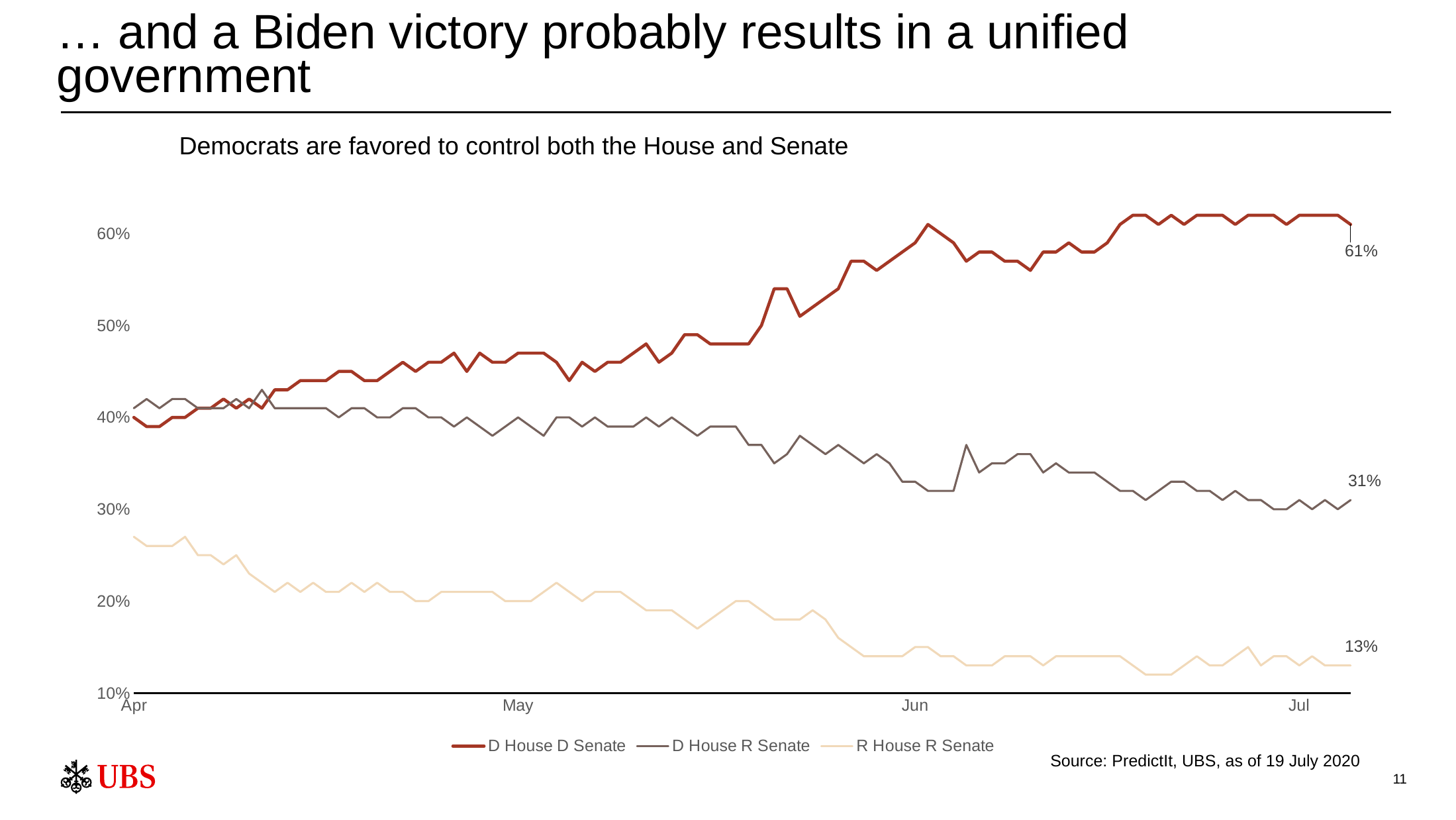

# … and a Biden victory probably results in a unified government
Democrats are favored to control both the House and Senate

### Chart

| Category | D House D Senate | D House R Senate | R House R Senate |
|---|---|---|---|
| 43928 | 0.39 | 0.4 | 0.25 |
| 43929 | 0.38 | 0.41 | 0.26 |
| 43930 | 0.38 | 0.41 | 0.28 |
| 43931 | 0.38 | 0.42 | 0.28 |
| 43932 | 0.38 | 0.42 | 0.26 |
| 43933 | 0.38 | 0.41 | 0.26 |
| 43934 | 0.39 | 0.43 | 0.26 |
| 43935 | 0.39 | 0.41 | 0.25 |
| 43936 | 0.4 | 0.41 | 0.27 |
| 43937 | 0.39 | 0.42 | 0.26 |
| 43938 | 0.39 | 0.41 | 0.26 |
| 43939 | 0.4 | 0.42 | 0.26 |
| 43940 | 0.4 | 0.42 | 0.27 |
| 43941 | 0.41 | 0.41 | 0.25 |
| 43942 | 0.41 | 0.41 | 0.25 |
| 43943 | 0.42 | 0.41 | 0.24 |
| 43944 | 0.41 | 0.42 | 0.25 |
| 43945 | 0.42 | 0.41 | 0.23 |
| 43946 | 0.41 | 0.43 | 0.22 |
| 43947 | 0.43 | 0.41 | 0.21 |
| 43948 | 0.43 | 0.41 | 0.22 |
| 43949 | 0.44 | 0.41 | 0.21 |
| 43950 | 0.44 | 0.41 | 0.22 |
| 43951 | 0.44 | 0.41 | 0.21 |
| 43952 | 0.45 | 0.4 | 0.21 |
| 43953 | 0.45 | 0.41 | 0.22 |
| 43954 | 0.44 | 0.41 | 0.21 |
| 43955 | 0.44 | 0.4 | 0.22 |
| 43956 | 0.45 | 0.4 | 0.21 |
| 43957 | 0.46 | 0.41 | 0.21 |
| 43958 | 0.45 | 0.41 | 0.2 |
| 43959 | 0.46 | 0.4 | 0.2 |
| 43960 | 0.46 | 0.4 | 0.21 |
| 43961 | 0.47 | 0.39 | 0.21 |
| 43962 | 0.45 | 0.4 | 0.21 |
| 43963 | 0.47 | 0.39 | 0.21 |
| 43964 | 0.46 | 0.38 | 0.21 |
| 43965 | 0.46 | 0.39 | 0.2 |
| 43966 | 0.47 | 0.4 | 0.2 |
| 43967 | 0.47 | 0.39 | 0.2 |
| 43968 | 0.47 | 0.38 | 0.21 |
| 43969 | 0.46 | 0.4 | 0.22 |
| 43970 | 0.44 | 0.4 | 0.21 |
| 43971 | 0.46 | 0.39 | 0.2 |
| 43972 | 0.45 | 0.4 | 0.21 |
| 43973 | 0.46 | 0.39 | 0.21 |
| 43974 | 0.46 | 0.39 | 0.21 |
| 43975 | 0.47 | 0.39 | 0.2 |
| 43976 | 0.48 | 0.4 | 0.19 |
| 43977 | 0.46 | 0.39 | 0.19 |
| 43978 | 0.47 | 0.4 | 0.19 |
| 43979 | 0.49 | 0.39 | 0.18 |
| 43980 | 0.49 | 0.38 | 0.17 |
| 43981 | 0.48 | 0.39 | 0.18 |
| 43982 | 0.48 | 0.39 | 0.19 |
| 43983 | 0.48 | 0.39 | 0.2 |
| 43984 | 0.48 | 0.37 | 0.2 |
| 43985 | 0.5 | 0.37 | 0.19 |
| 43986 | 0.54 | 0.35 | 0.18 |
| 43987 | 0.54 | 0.36 | 0.18 |
| 43988 | 0.51 | 0.38 | 0.18 |
| 43989 | 0.52 | 0.37 | 0.19 |
| 43990 | 0.53 | 0.36 | 0.18 |
| 43991 | 0.54 | 0.37 | 0.16 |
| 43992 | 0.57 | 0.36 | 0.15 |
| 43993 | 0.57 | 0.35 | 0.14 |
| 43994 | 0.56 | 0.36 | 0.14 |
| 43995 | 0.57 | 0.35 | 0.14 |
| 43996 | 0.58 | 0.33 | 0.14 |
| 43997 | 0.59 | 0.33 | 0.15 |
| 43998 | 0.61 | 0.32 | 0.15 |
| 43999 | 0.6 | 0.32 | 0.14 |
| 44000 | 0.59 | 0.32 | 0.14 |
| 44001 | 0.57 | 0.37 | 0.13 |
| 44002 | 0.58 | 0.34 | 0.13 |
| 44003 | 0.58 | 0.35 | 0.13 |
| 44004 | 0.57 | 0.35 | 0.14 |
| 44005 | 0.57 | 0.36 | 0.14 |
| 44006 | 0.56 | 0.36 | 0.14 |
| 44007 | 0.58 | 0.34 | 0.13 |
| 44008 | 0.58 | 0.35 | 0.14 |
| 44009 | 0.59 | 0.34 | 0.14 |
| 44010 | 0.58 | 0.34 | 0.14 |
| 44011 | 0.58 | 0.34 | 0.14 |
| 44012 | 0.59 | 0.33 | 0.14 |
| 44013 | 0.61 | 0.32 | 0.14 |
| 44014 | 0.62 | 0.32 | 0.13 |
| 44015 | 0.62 | 0.31 | 0.12 |
| 44016 | 0.61 | 0.32 | 0.12 |
| 44017 | 0.62 | 0.33 | 0.12 |
| 44018 | 0.61 | 0.33 | 0.13 |
| 44019 | 0.62 | 0.32 | 0.14 |
| 44020 | 0.62 | 0.32 | 0.13 |
| 44021 | 0.62 | 0.31 | 0.13 |
| 44022 | 0.61 | 0.32 | 0.14 |
| 44023 | 0.62 | 0.31 | 0.15 |
| 44024 | 0.62 | 0.31 | 0.13 |
| 44025 | 0.62 | 0.3 | 0.14 |
| 44026 | 0.61 | 0.3 | 0.14 |
| 44027 | 0.62 | 0.31 | 0.13 |
| 44028 | 0.62 | 0.3 | 0.14 |
| 44029 | 0.62 | 0.31 | 0.13 |
| 44030 | 0.62 | 0.3 | 0.13 |
| 44031 | 0.61 | 0.31 | 0.13 |
Source: PredictIt, UBS, as of 19 July 2020